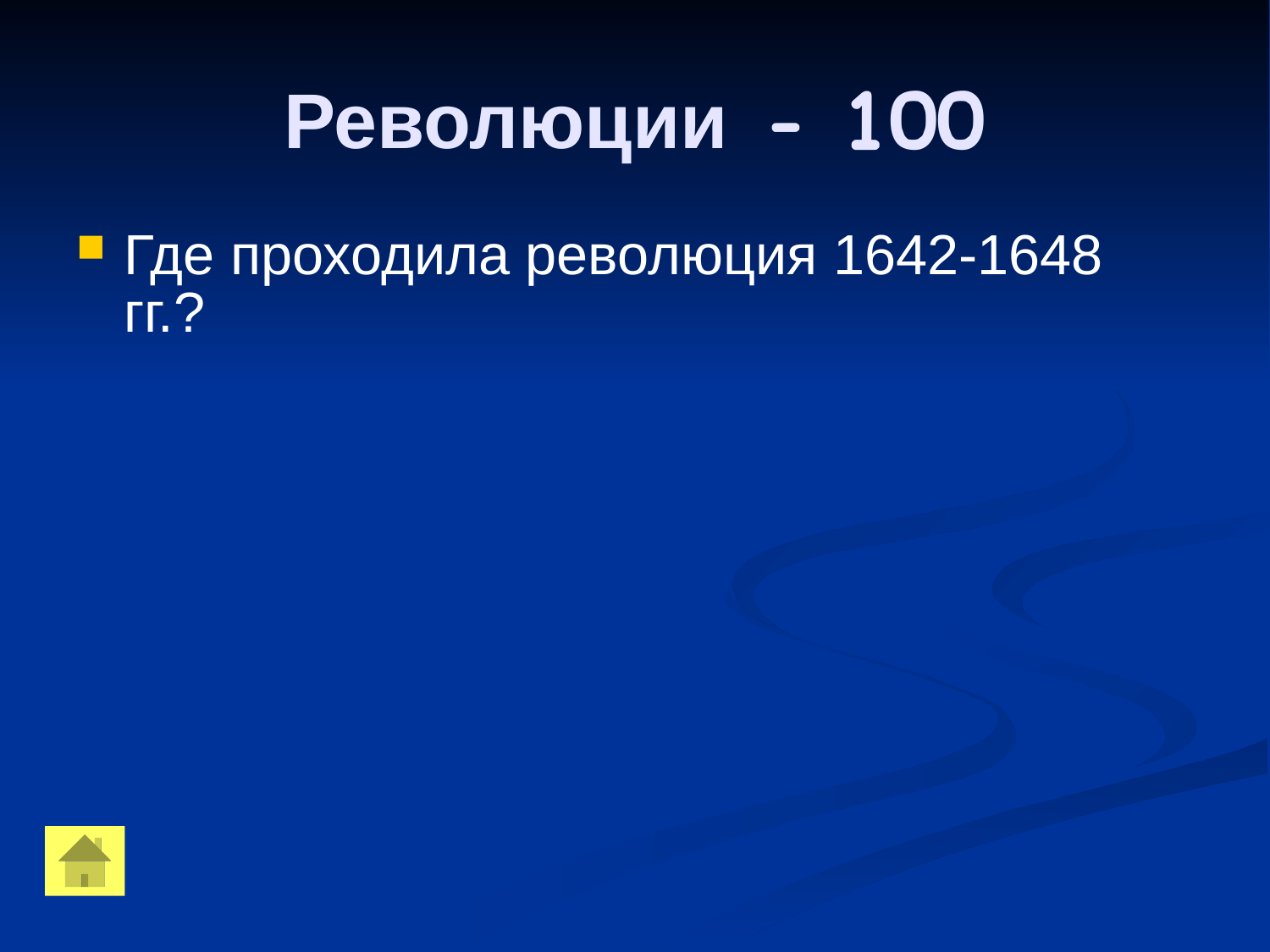

Революции - 100
Где проходила революция 1642-1648 гг.?